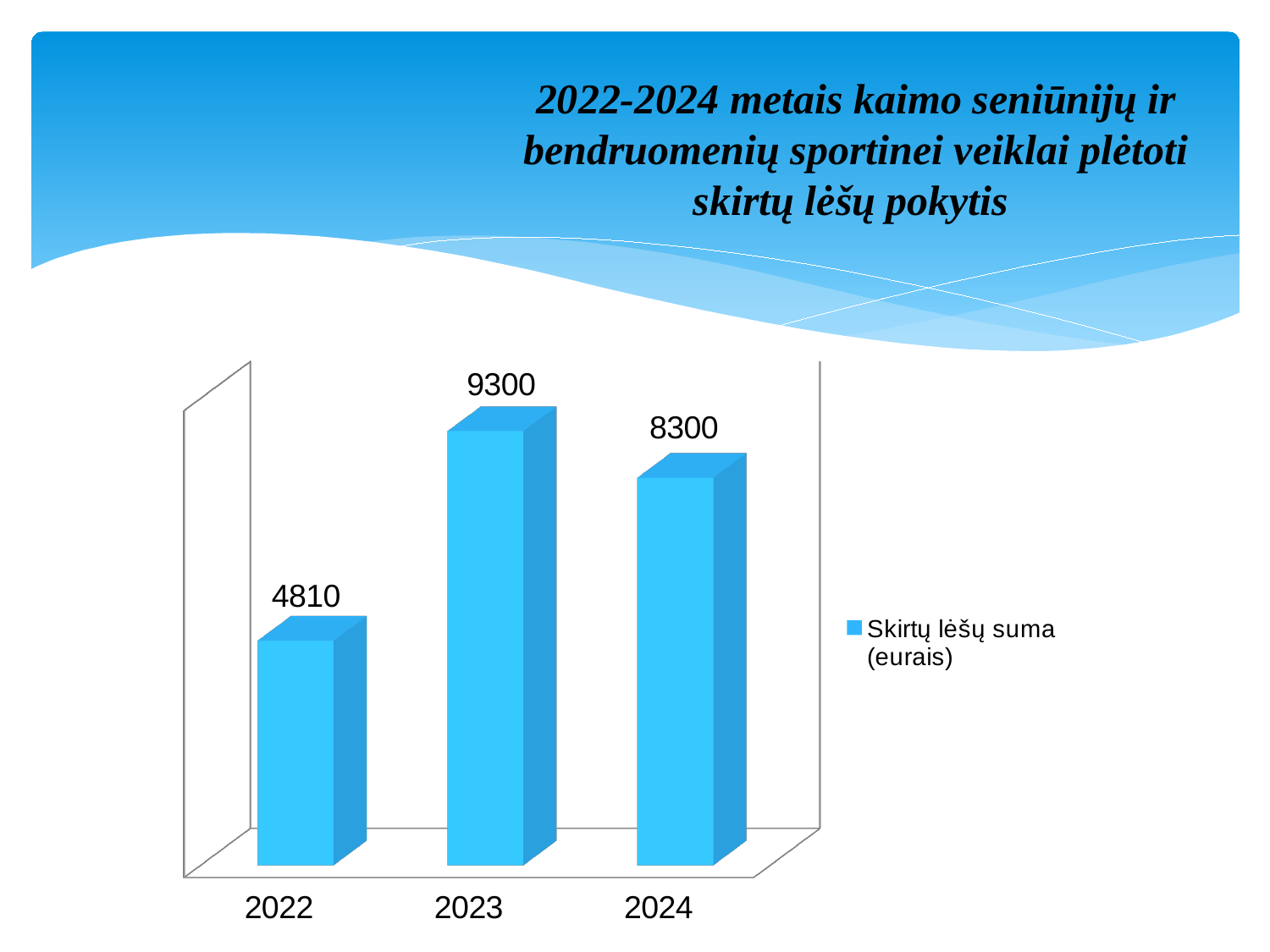

# 2022-2024 metais kaimo seniūnijų ir bendruomenių sportinei veiklai plėtoti skirtų lėšų pokytis

[unsupported chart]